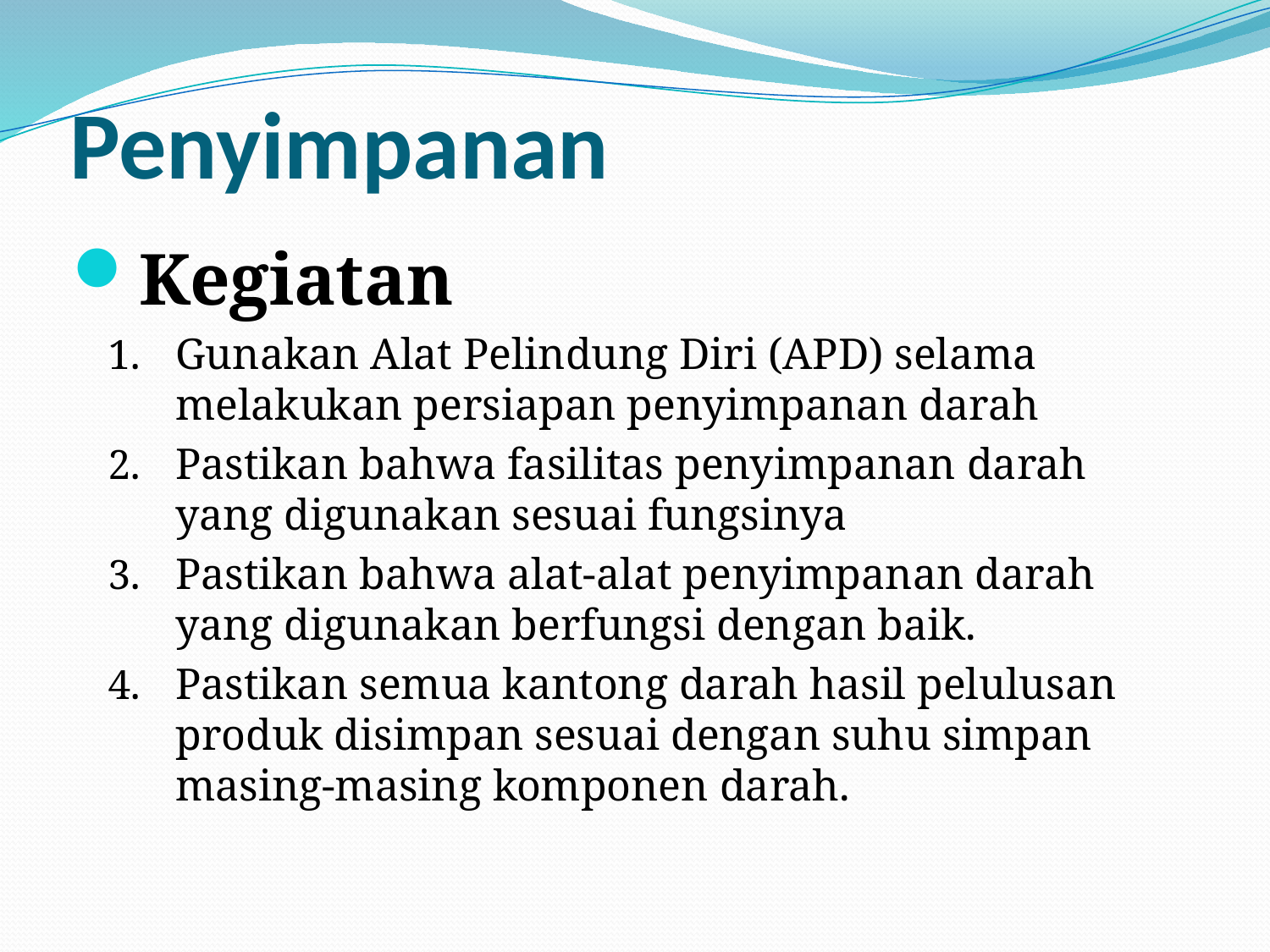

# Penyimpanan
Kegiatan
Gunakan Alat Pelindung Diri (APD) selama melakukan persiapan penyimpanan darah
Pastikan bahwa fasilitas penyimpanan darah yang digunakan sesuai fungsinya
Pastikan bahwa alat-alat penyimpanan darah yang digunakan berfungsi dengan baik.
Pastikan semua kantong darah hasil pelulusan produk disimpan sesuai dengan suhu simpan masing-masing komponen darah.